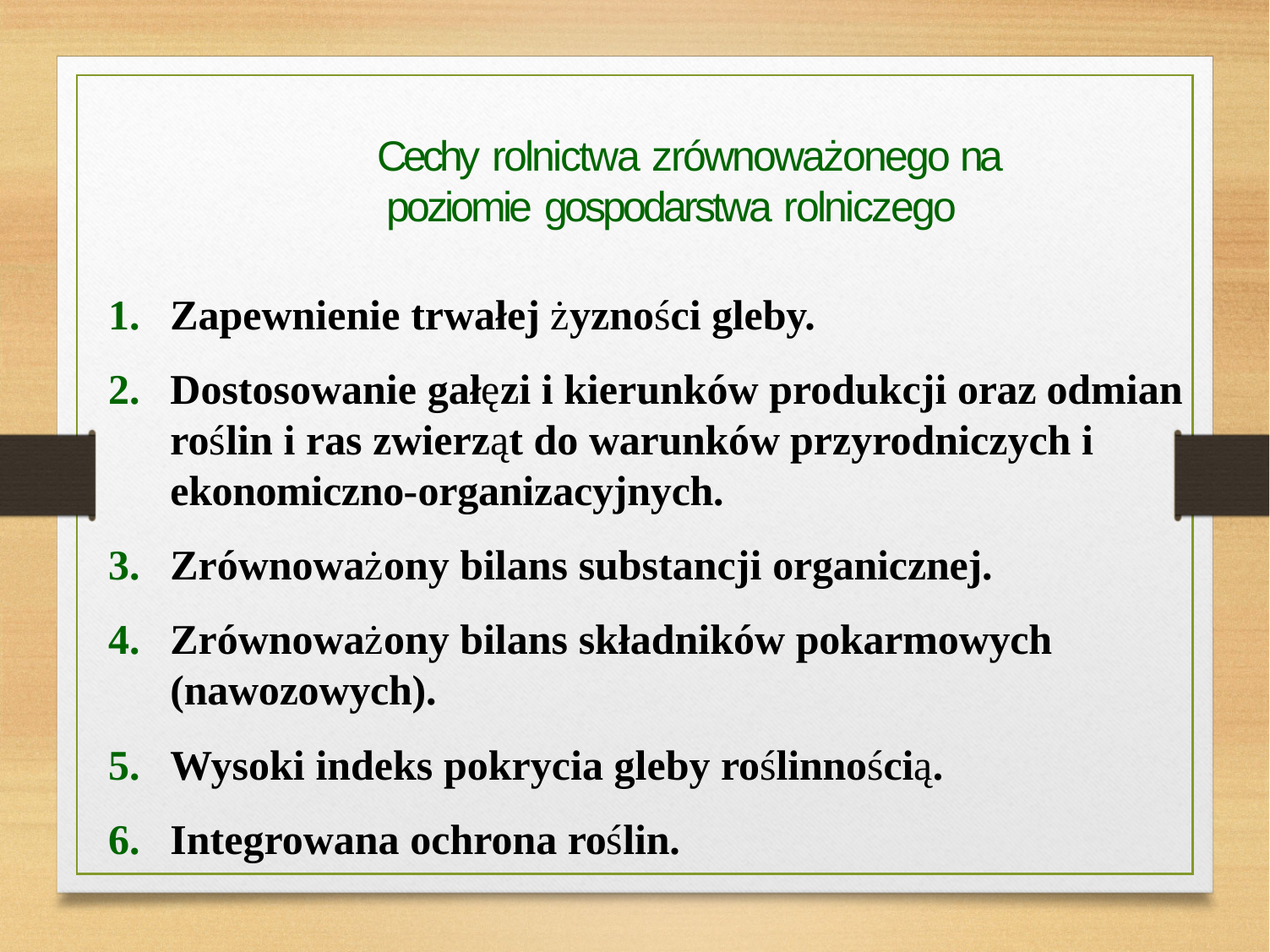

Cechy rolnictwa zrównoważonego na poziomie gospodarstwa rolniczego

Zapewnienie trwałej żyzności gleby.
Dostosowanie gałęzi i kierunków produkcji oraz odmian roślin i ras zwierząt do warunków przyrodniczych i ekonomiczno-organizacyjnych.
Zrównoważony bilans substancji organicznej.
Zrównoważony bilans składników pokarmowych (nawozowych).
Wysoki indeks pokrycia gleby roślinnością.
Integrowana ochrona roślin.